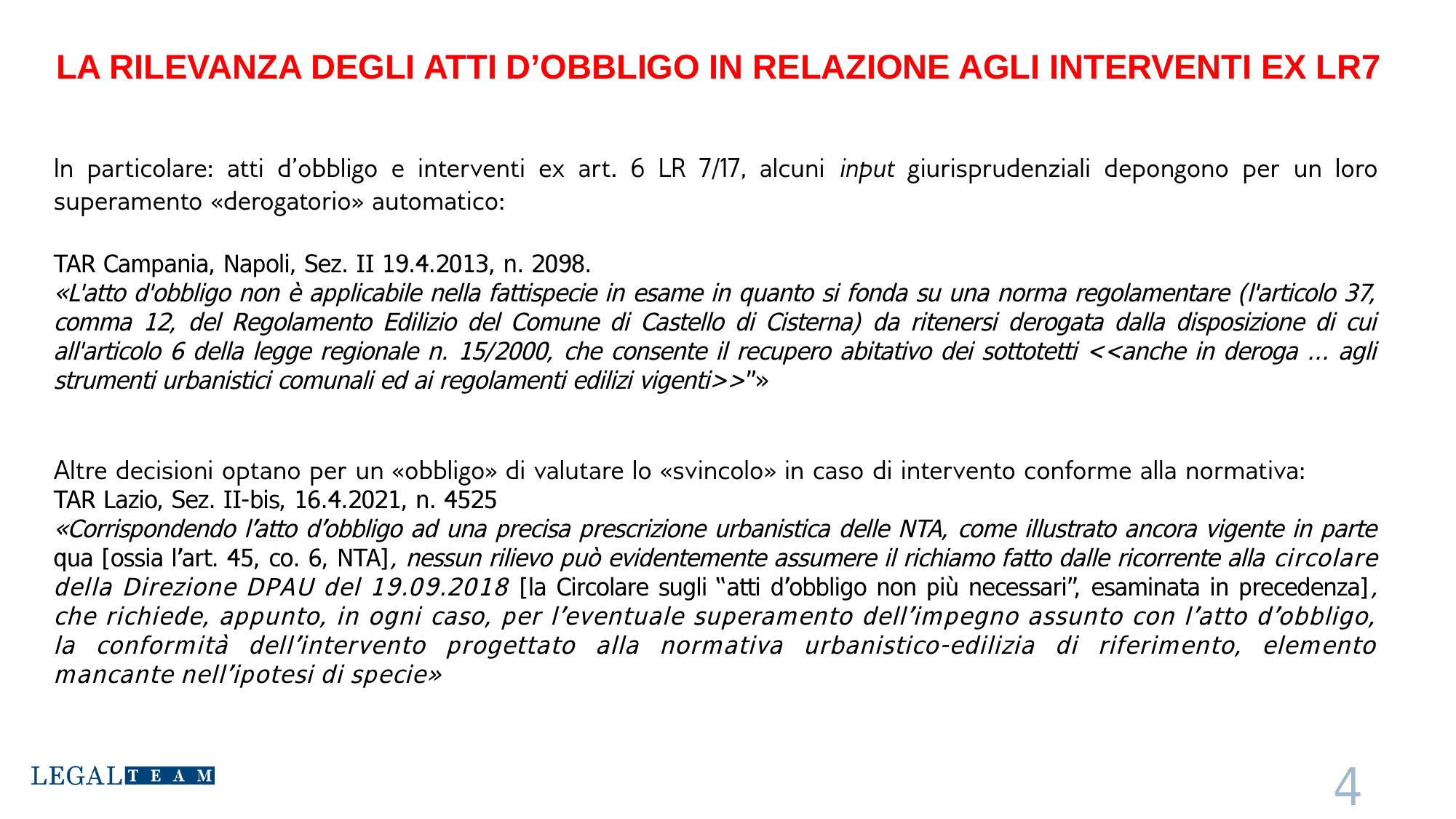

# La Rilevanza degli atti d’obbligo IN RELAZIONE AGLI INTERVENTI EX LR7

In particolare: atti d’obbligo e interventi ex art. 6 LR 7/17, alcuni input giurisprudenziali depongono per un loro superamento «derogatorio» automatico:

TAR Campania, Napoli, Sez. II 19.4.2013, n. 2098.
«L'atto d'obbligo non è applicabile nella fattispecie in esame in quanto si fonda su una norma regolamentare (l'articolo 37, comma 12, del Regolamento Edilizio del Comune di Castello di Cisterna) da ritenersi derogata dalla disposizione di cui all'articolo 6 della legge regionale n. 15/2000, che consente il recupero abitativo dei sottotetti <<anche in deroga ... agli strumenti urbanistici comunali ed ai regolamenti edilizi vigenti>>”»

Altre decisioni optano per un «obbligo» di valutare lo «svincolo» in caso di intervento conforme alla normativa:
TAR Lazio, Sez. II-bis, 16.4.2021, n. 4525
«Corrispondendo l’atto d’obbligo ad una precisa prescrizione urbanistica delle NTA, come illustrato ancora vigente in parte qua [ossia l’art. 45, co. 6, NTA], nessun rilievo può evidentemente assumere il richiamo fatto dalle ricorrente alla circolare della Direzione DPAU del 19.09.2018 [la Circolare sugli “atti d’obbligo non più necessari”, esaminata in precedenza], che richiede, appunto, in ogni caso, per l’eventuale superamento dell’impegno assunto con l’atto d’obbligo, la conformità dell’intervento progettato alla normativa urbanistico-edilizia di riferimento, elemento mancante nell’ipotesi di specie»

40